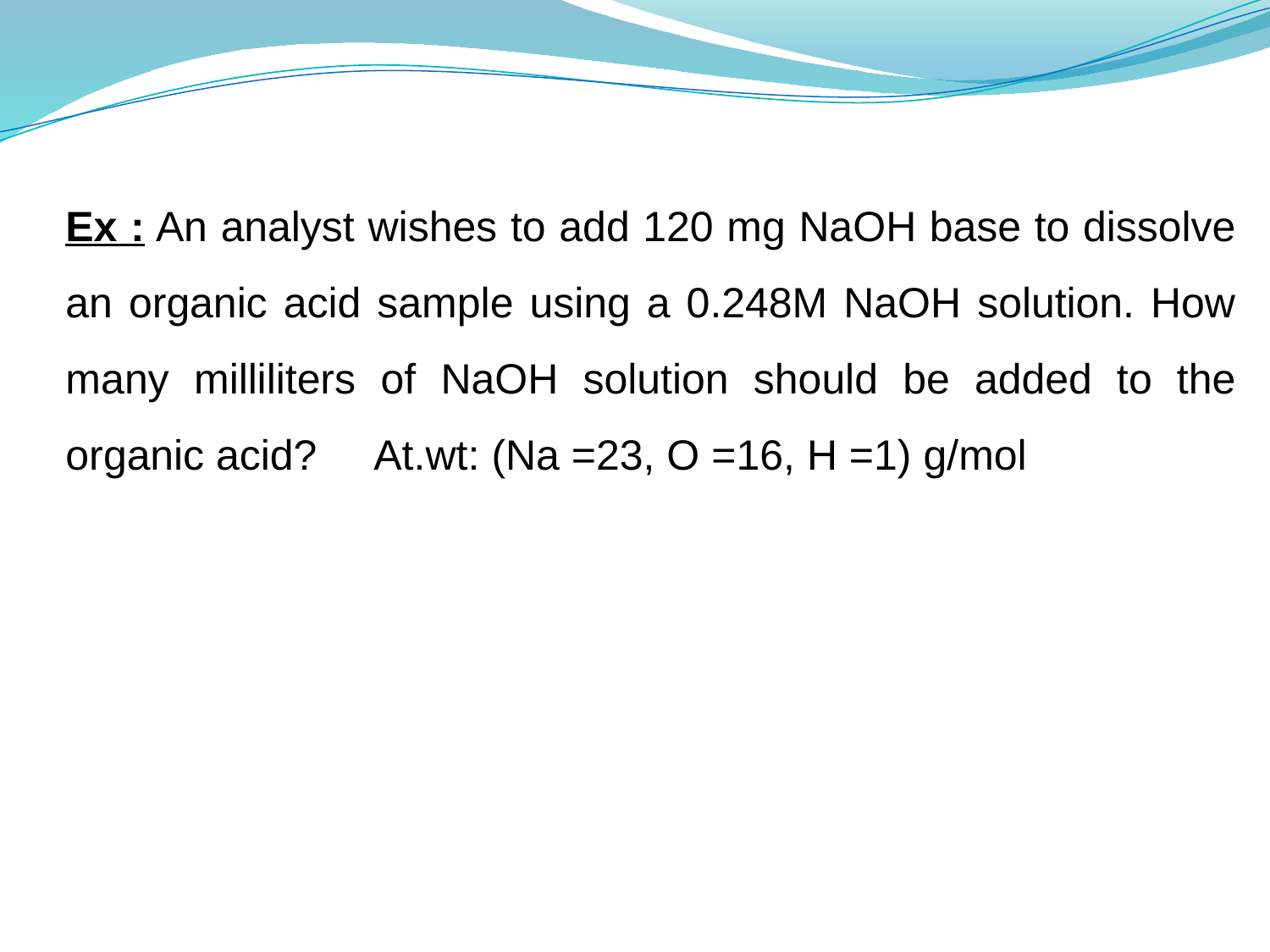

Ex : An analyst wishes to add 120 mg NaOH base to dissolve an organic acid sample using a 0.248M NaOH solution. How many milliliters of NaOH solution should be added to the organic acid?     At.wt: (Na =23, O =16, H =1) g/mol